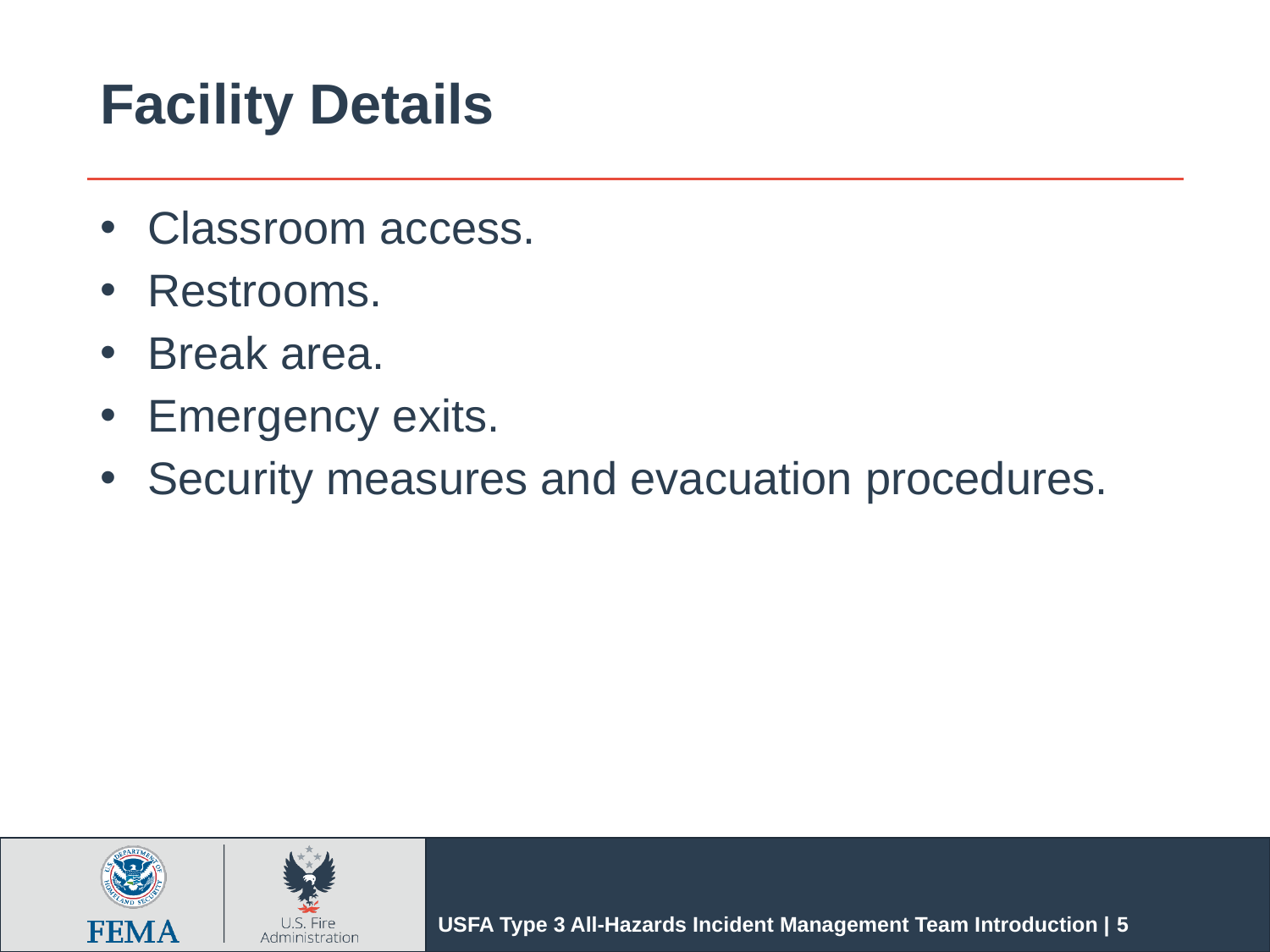

# Facility Details
Classroom access.
Restrooms.
Break area.
Emergency exits.
Security measures and evacuation procedures.
USFA Type 3 All-Hazards Incident Management Team Introduction | 5